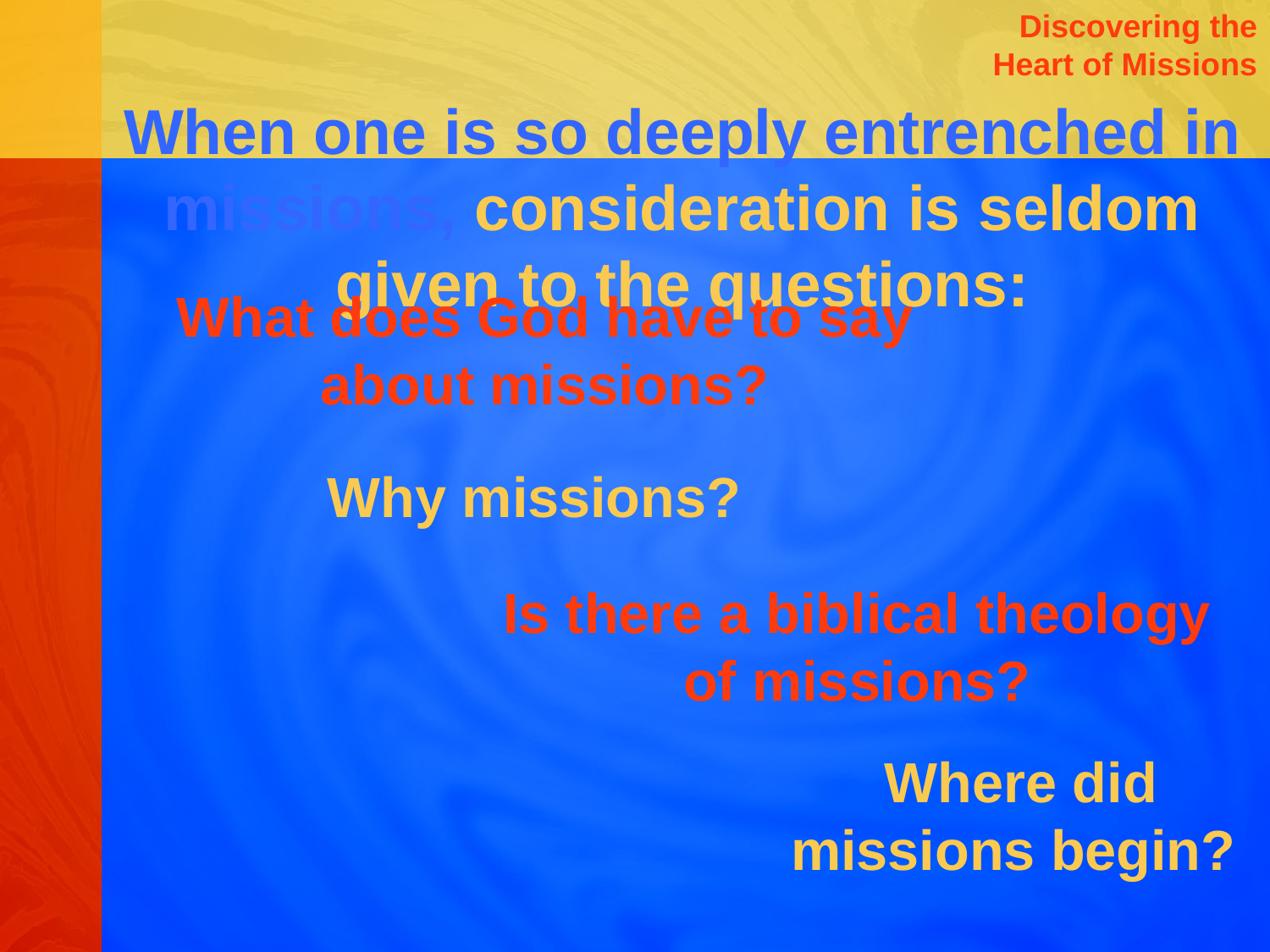

Discovering the Heart of Missions
When one is so deeply entrenched in missions, consideration is seldom given to the questions:
What does God have to say about missions?
Why missions?
Is there a biblical theology of missions?
Where did missions begin?